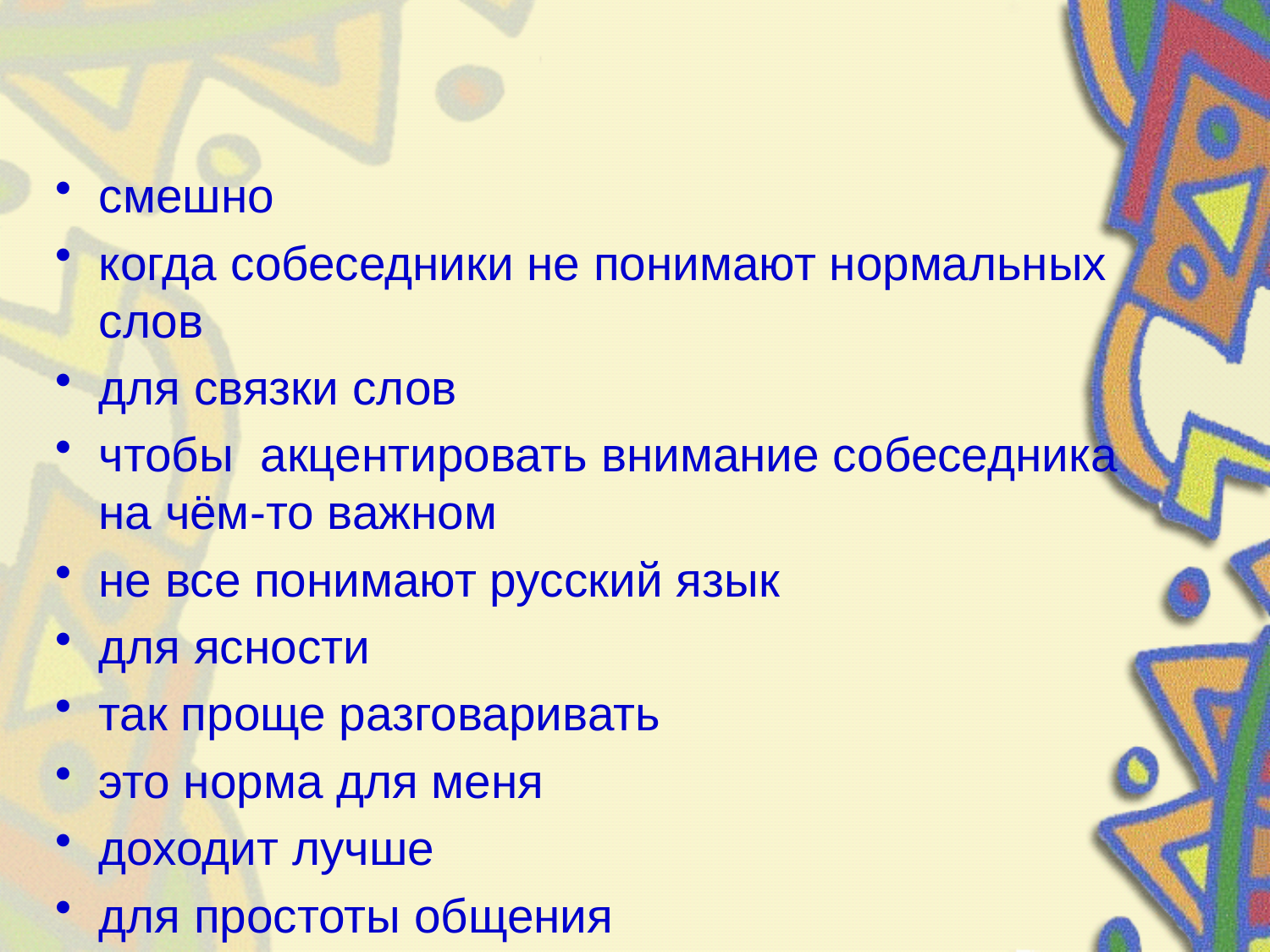

#
смешно
когда собеседники не понимают нормальных слов
для связки слов
чтобы  акцентировать внимание собеседника на чём-то важном
не все понимают русский язык
для ясности
так проще разговаривать
это норма для меня
доходит лучше
для простоты общения